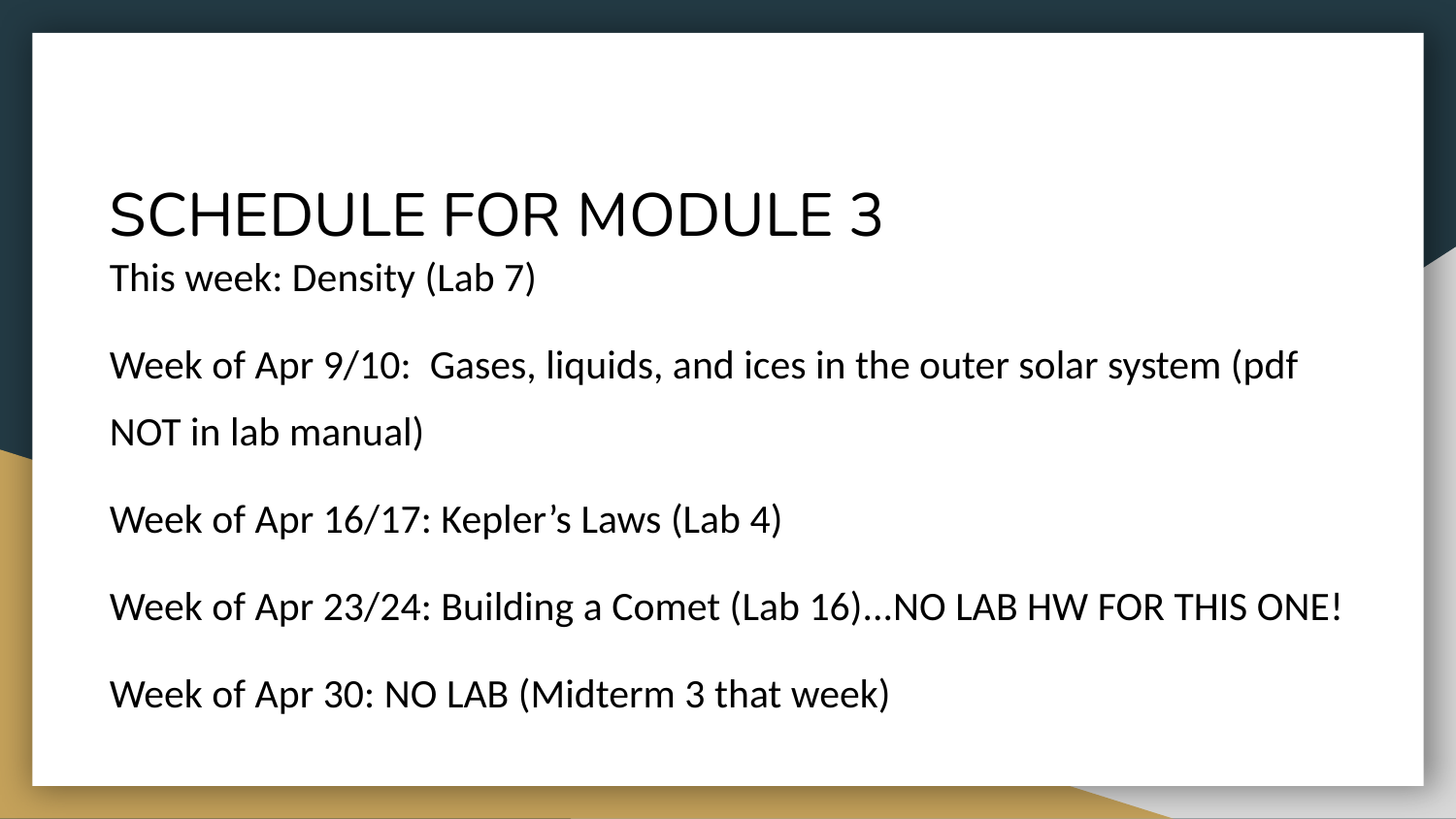

# SCHEDULE FOR MODULE 3

This week: Density (Lab 7)
Week of Apr 9/10:  Gases, liquids, and ices in the outer solar system (pdf NOT in lab manual)
Week of Apr 16/17: Kepler’s Laws (Lab 4)
Week of Apr 23/24: Building a Comet (Lab 16)...NO LAB HW FOR THIS ONE!
Week of Apr 30: NO LAB (Midterm 3 that week)